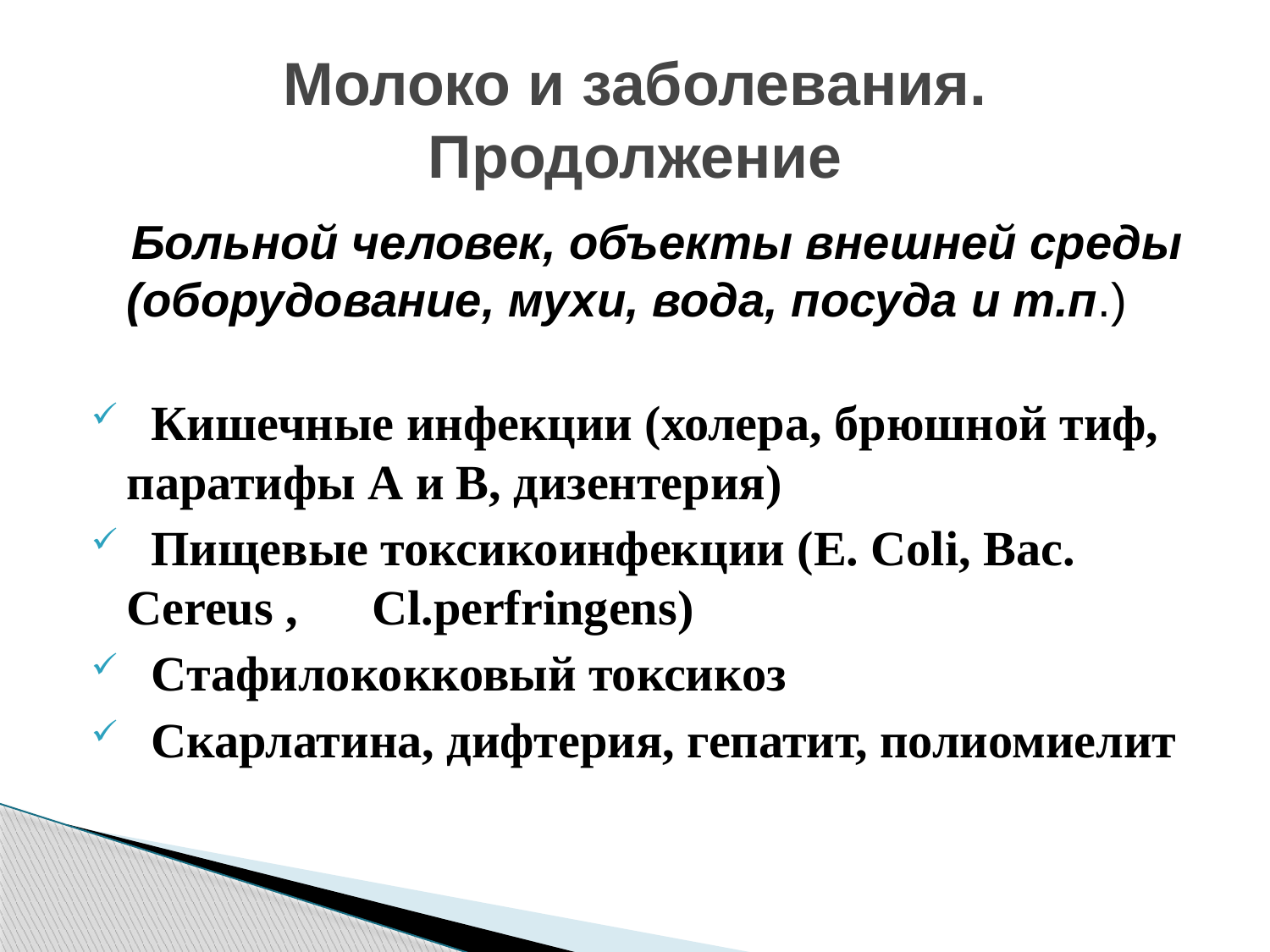

# Молоко и заболевания. Продолжение
   Больной человек, объекты внешней среды (оборудование, мухи, вода, посуда и т.п.)

  Кишечные инфекции (холера, брюшной тиф, паратифы А и В, дизентерия)
  Пищевые токсикоинфекции (E. Coli, Bac. Cereus ,      Cl.perfringens)
  Стафилококковый токсикоз
  Скарлатина, дифтерия, гепатит, полиомиелит